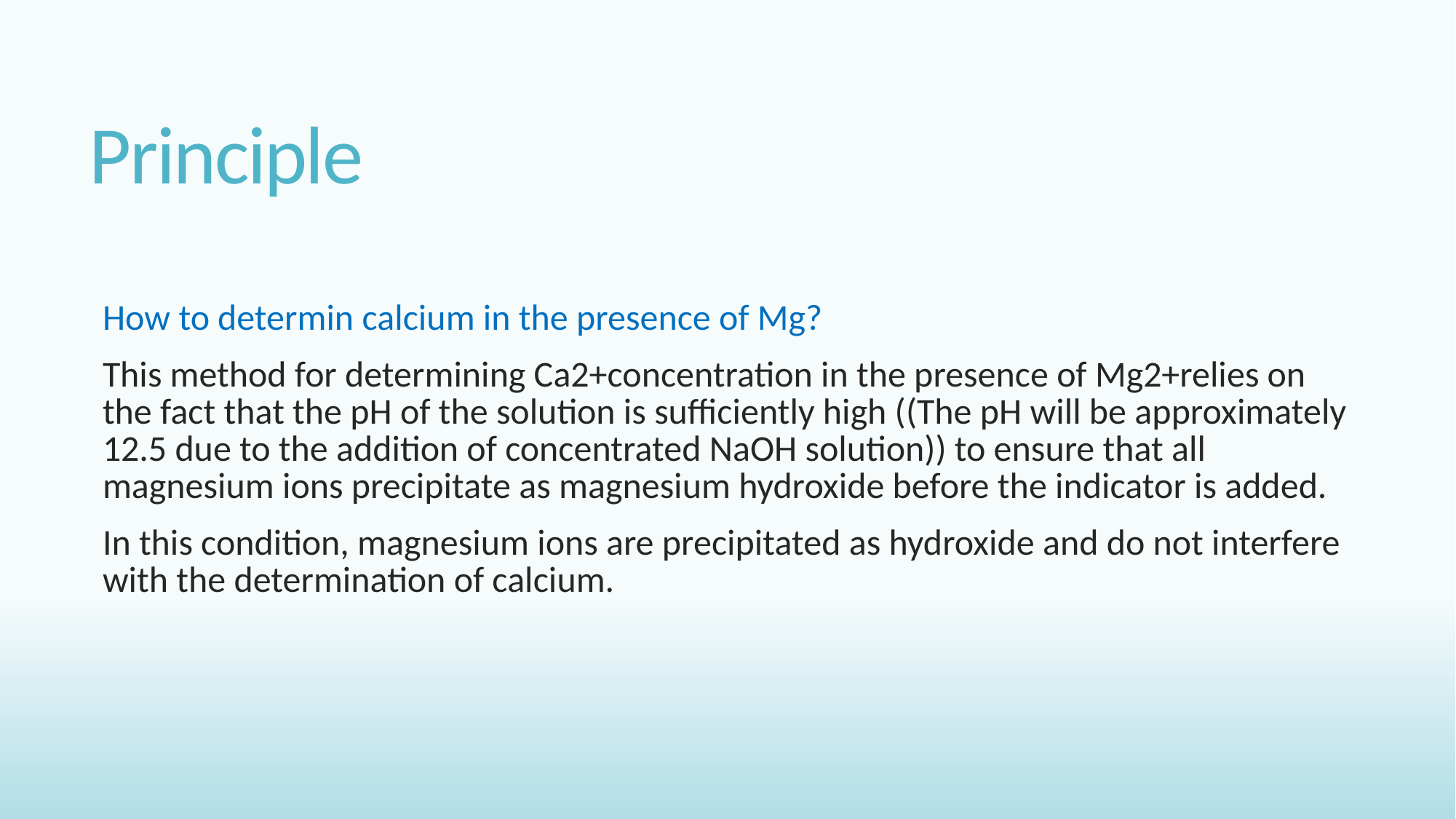

# Principle
How to determin calcium in the presence of Mg?
This method for determining Ca2+concentration in the presence of Mg2+relies on the fact that the pH of the solution is sufficiently high ((The pH will be approximately 12.5 due to the addition of concentrated NaOH solution)) to ensure that all magnesium ions precipitate as magnesium hydroxide before the indicator is added.
In this condition, magnesium ions are precipitated as hydroxide and do not interfere with the determination of calcium.